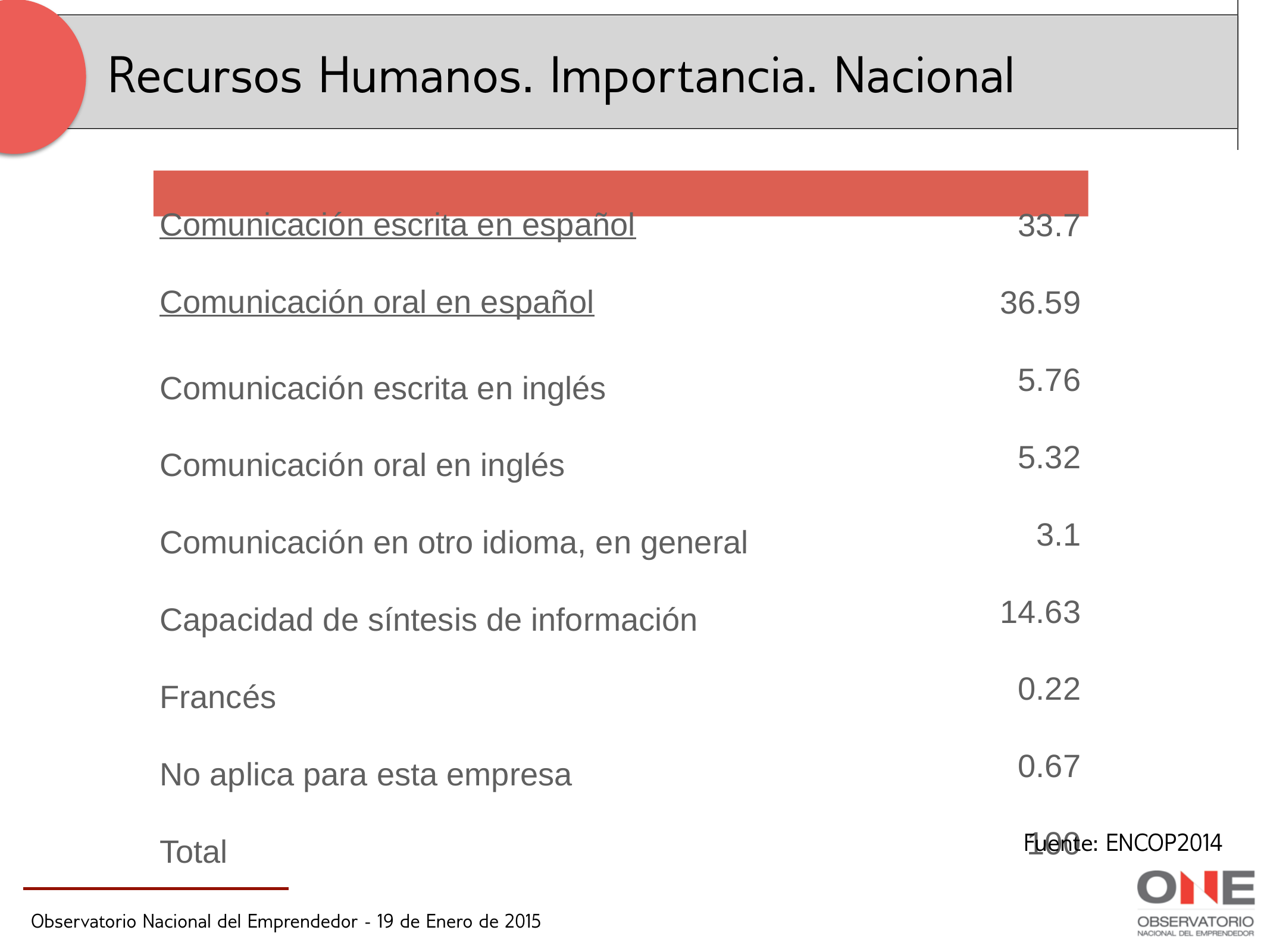

Recursos Humanos. Importancia. Nacional

Herramientas de comunicación

Comunicación escrita en español

Comunicación oral en español

Comunicación escrita en inglés

Comunicación oral en inglés

Comunicación en otro idioma, en general

Capacidad de síntesis de información

Francés

No aplica para esta empresa

Total
%

33.7

36.59

5.76

5.32

3.1

14.63

0.22

0.67

100
Fuente: ENCOP2014